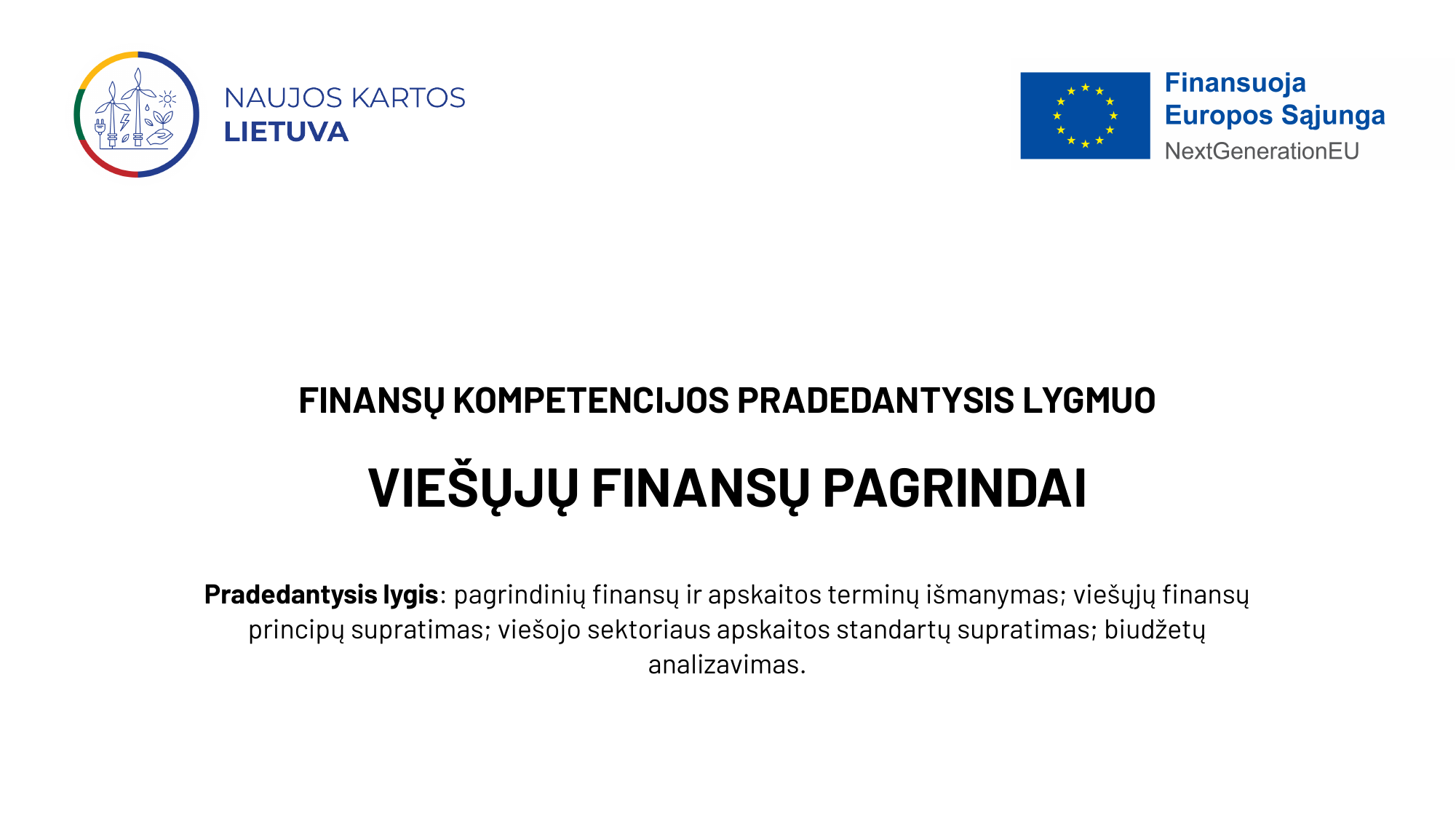

# FINANSŲ KOMPETENCIJOS PRADEDANTYSIS LYGMUO VIEŠŲJŲ FINANSŲ PAGRINDAI
Pradedantysis lygis: pagrindinių finansų ir apskaitos terminų išmanymas; viešųjų finansų principų supratimas; viešojo sektoriaus apskaitos standartų supratimas; biudžetų analizavimas.